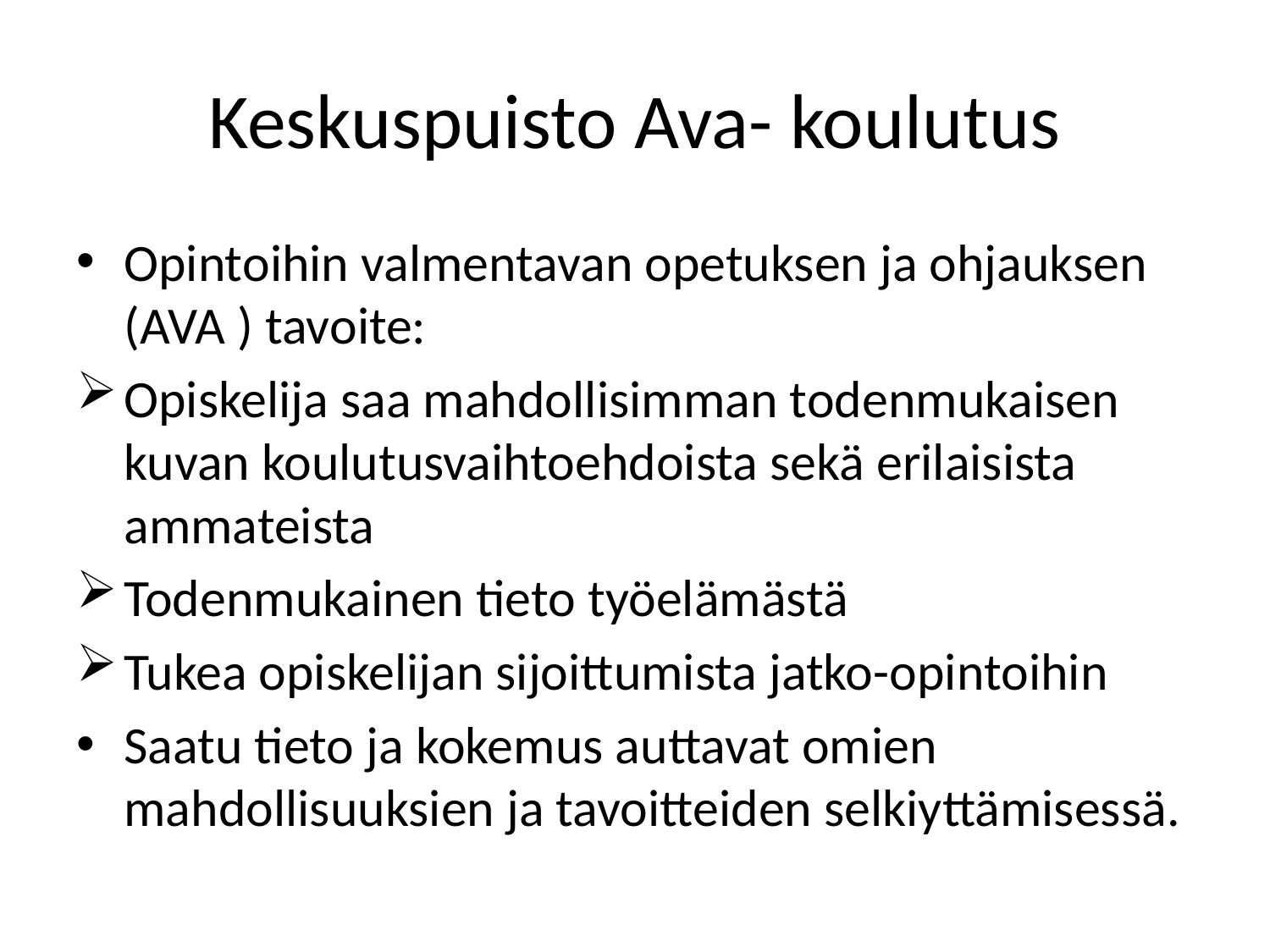

# Keskuspuisto Ava- koulutus
Opintoihin valmentavan opetuksen ja ohjauksen (AVA ) tavoite:
Opiskelija saa mahdollisimman todenmukaisen kuvan koulutusvaihtoehdoista sekä erilaisista ammateista
Todenmukainen tieto työelämästä
Tukea opiskelijan sijoittumista jatko-opintoihin
Saatu tieto ja kokemus auttavat omien mahdollisuuksien ja tavoitteiden selkiyttämisessä.